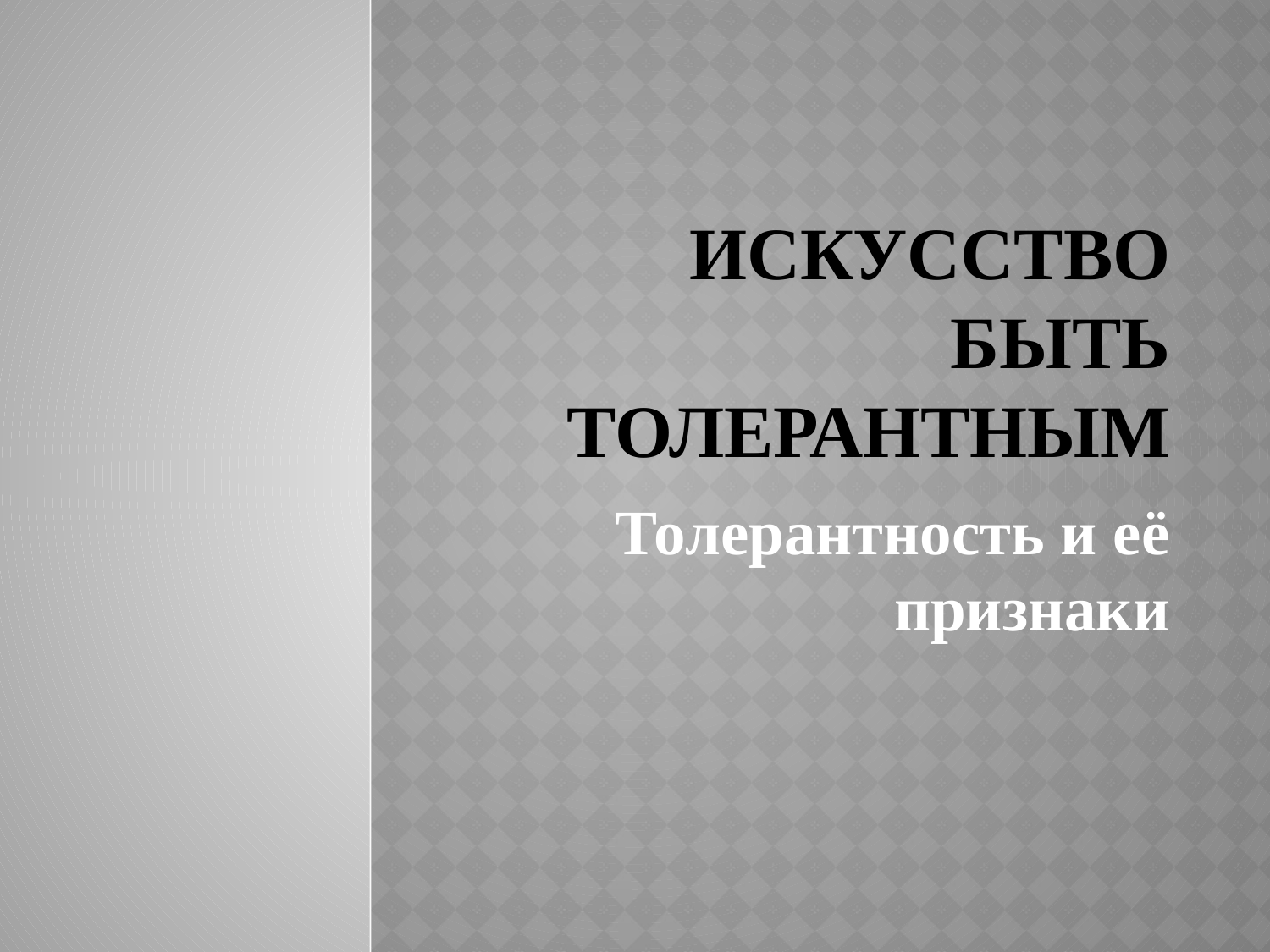

# Искусство быть толерантным
Толерантность и её признаки